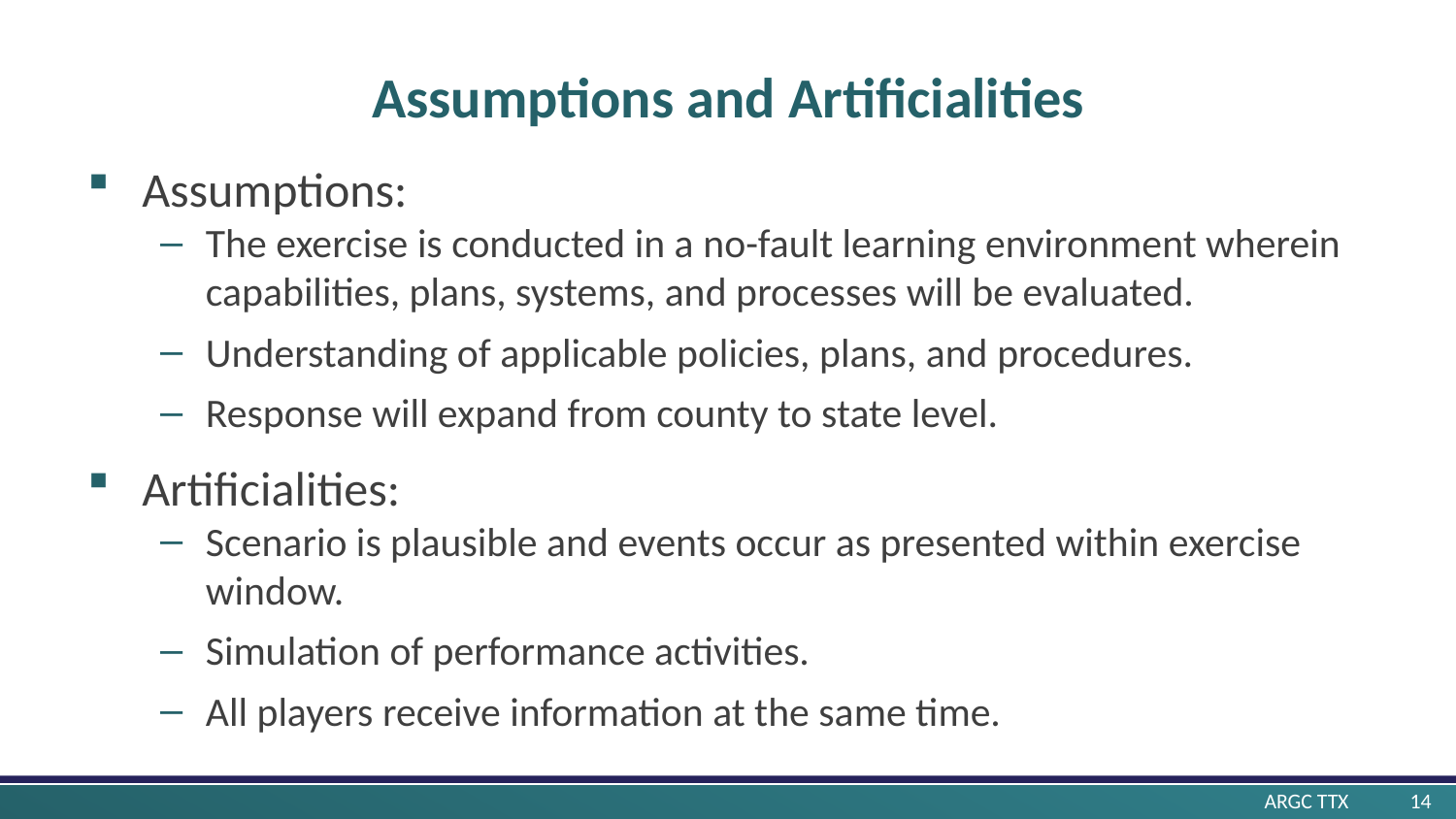

# Assumptions and Artificialities
Assumptions:
The exercise is conducted in a no-fault learning environment wherein capabilities, plans, systems, and processes will be evaluated.
Understanding of applicable policies, plans, and procedures.
Response will expand from county to state level.
Artificialities:
Scenario is plausible and events occur as presented within exercise window.
Simulation of performance activities.
All players receive information at the same time.
ARGC TTX 	14